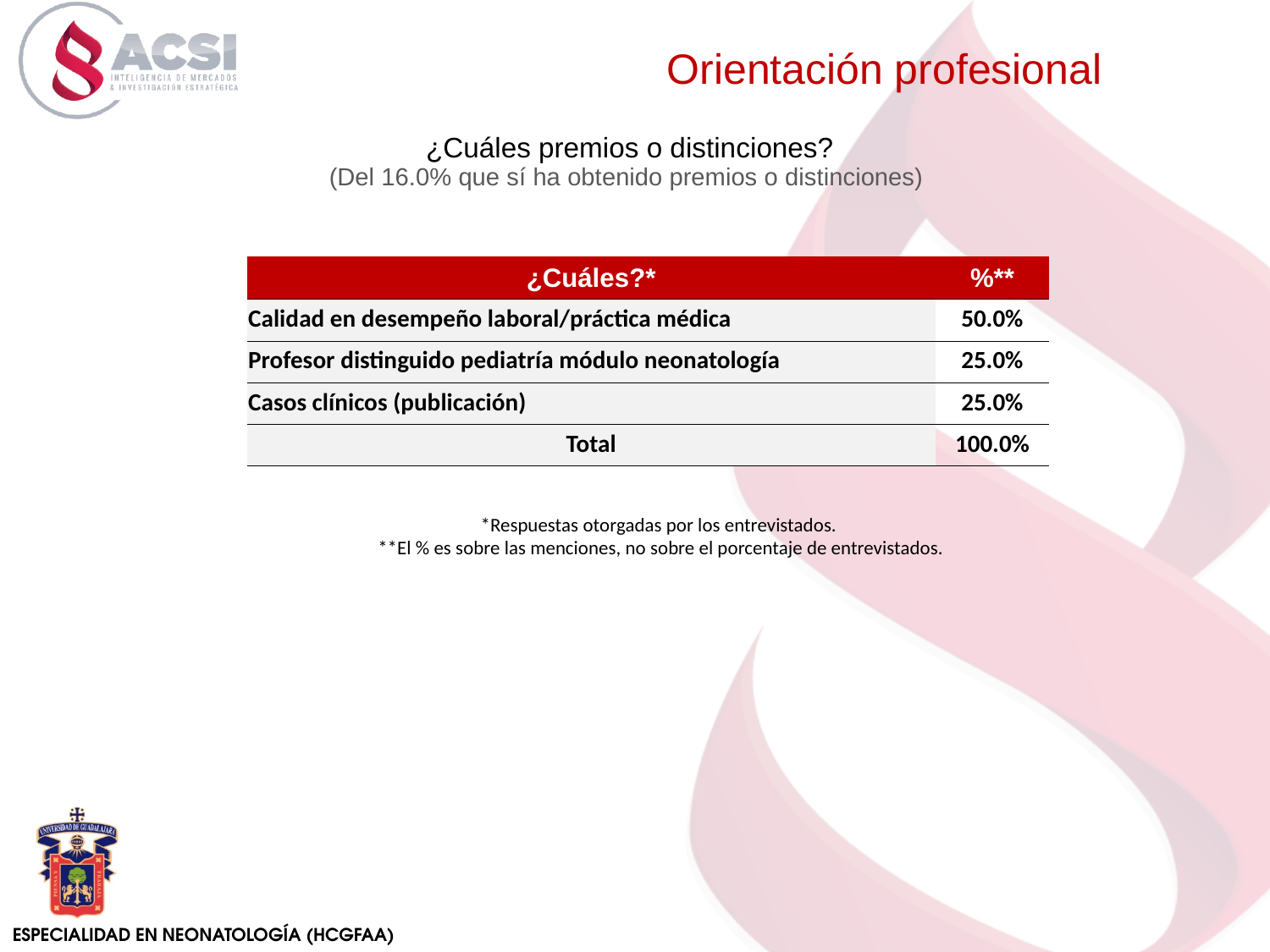

Orientación profesional
¿Cuáles premios o distinciones?
(Del 16.0% que sí ha obtenido premios o distinciones)
| ¿Cuáles?\* | %\*\* |
| --- | --- |
| Calidad en desempeño laboral/práctica médica | 50.0% |
| Profesor distinguido pediatría módulo neonatología | 25.0% |
| Casos clínicos (publicación) | 25.0% |
| Total | 100.0% |
*Respuestas otorgadas por los entrevistados.
**El % es sobre las menciones, no sobre el porcentaje de entrevistados.